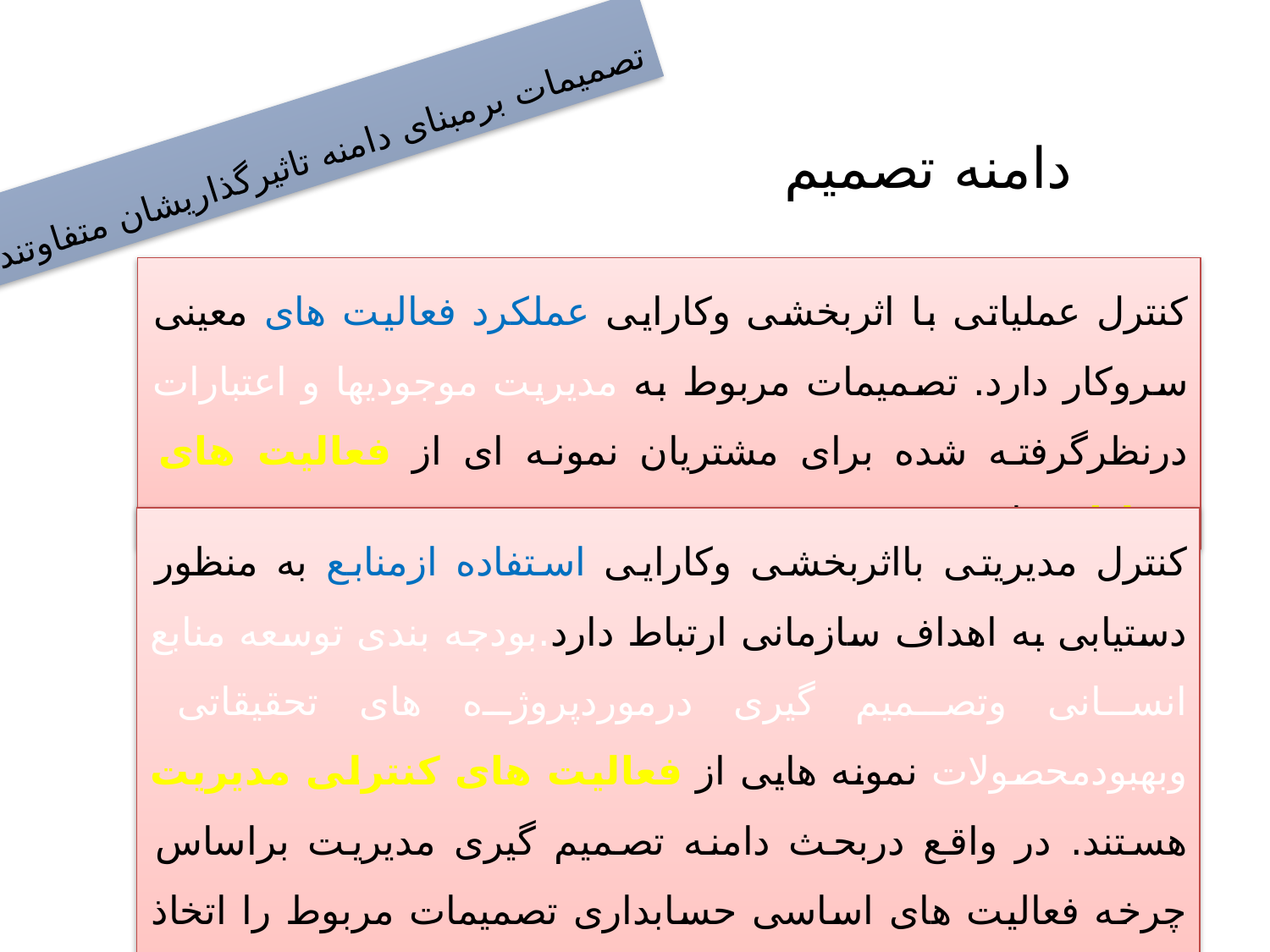

دامنه تصمیم
تصمیمات برمبنای دامنه تاثیرگذاریشان متفاوتند .
کنترل عملیاتی با اثربخشی وکارایی عملکرد فعالیت های معینی سروکار دارد. تصمیمات مربوط به مدیریت موجودیها و اعتبارات درنظرگرفته شده برای مشتریان نمونه ای از فعالیت های عملیاتی است .
کنترل مدیریتی بااثربخشی وکارایی استفاده ازمنابع به منظور دستیابی به اهداف سازمانی ارتباط دارد.بودجه بندی توسعه منابع انسانی وتصمیم گیری درموردپروژه های تحقیقاتی وبهبودمحصولات نمونه هایی از فعالیت های کنترلی مدیریت هستند. در واقع دربحث دامنه تصمیم گیری مدیریت براساس چرخه فعالیت های اساسی حسابداری تصمیمات مربوط را اتخاذ می نماید.